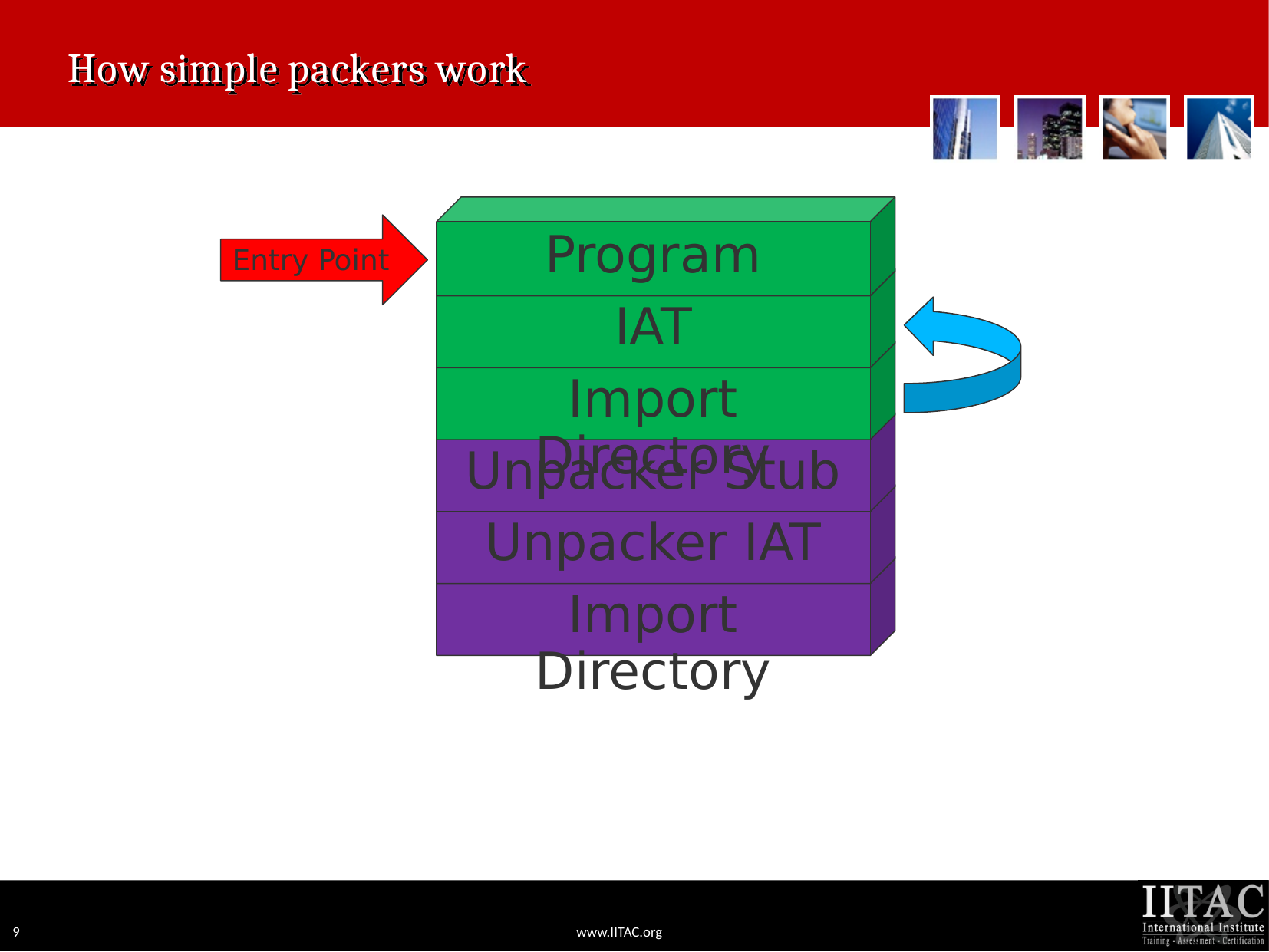

# How simple packers work
Program
Entry Point

IAT

Import Directory
Unpacker Stub
Unpacker IAT
Import Directory

9
www.IITAC.org